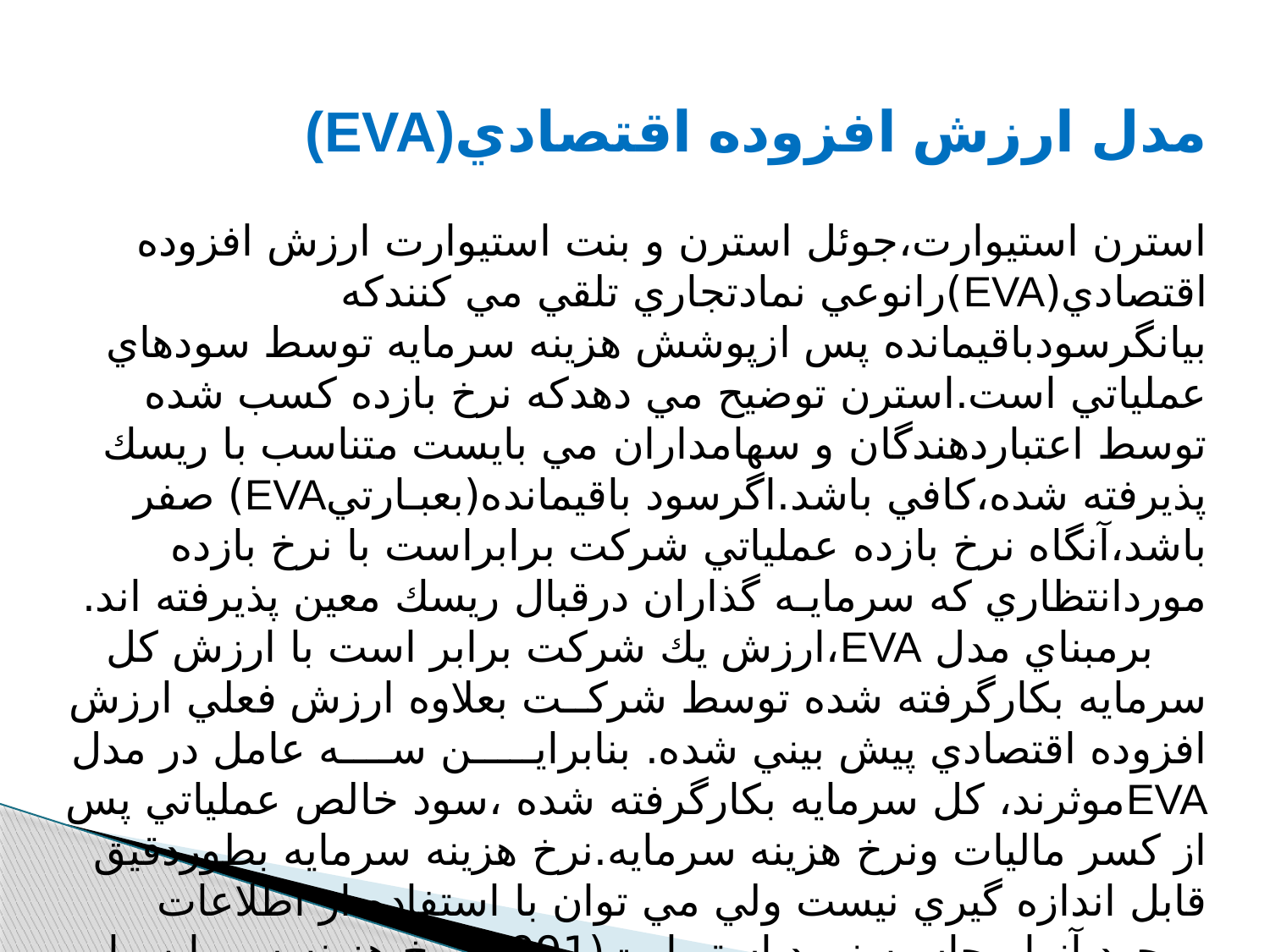

مدل ارزش افزوده اقتصادي(EVA)

استرن استيوارت،جوئل استرن و بنت استيوارت ارزش افزوده اقتصادي(EVA)رانوعي نمادتجاري تلقي مي كنندكه بيانگرسودباقيمانده پس ازپوشش هزينه سرمايه توسط سودهاي عملياتي است.استرن توضيح مي دهدكه نرخ بازده كسب شده توسط اعتباردهندگان و سهامداران مي بايست متناسب با ريسك پذيرفته شده،كافي باشد.اگرسود باقيمانده(بعبـارتيEVA) صفر باشد،آنگاه نرخ بازده عملياتي شركت برابراست با نرخ بازده موردانتظاري كه سرمايـه گذاران درقبال ريسك معين پذيرفته اند.
    برمبناي مدل EVA،ارزش يك شركت برابر است با ارزش كل سرمايه بكارگرفته شده توسط شركــت بعلاوه ارزش فعلي ارزش افزوده اقتصادي پيش بيني شده. بنابرايـــــن ســــه عامل در مدل EVAموثرند، كل سرمايه بكارگرفته شده ،سود خالص عملياتي پس از كسر ماليات ونرخ هزينه سرمايه.نرخ هزينه سرمايه بطوردقيق قابل اندازه گيري نيست ولي مي توان با استفاده از اطلاعات موجود آنرا محاسبه نمود.استيوارت(1991)نرخ هزينه سرمايه را معادل كل سرمايه بكار گرفته شده تقسيم بركل داراييهاي بدون بهره پس ازكسر بدهيهاي جاري معرفي مي كند